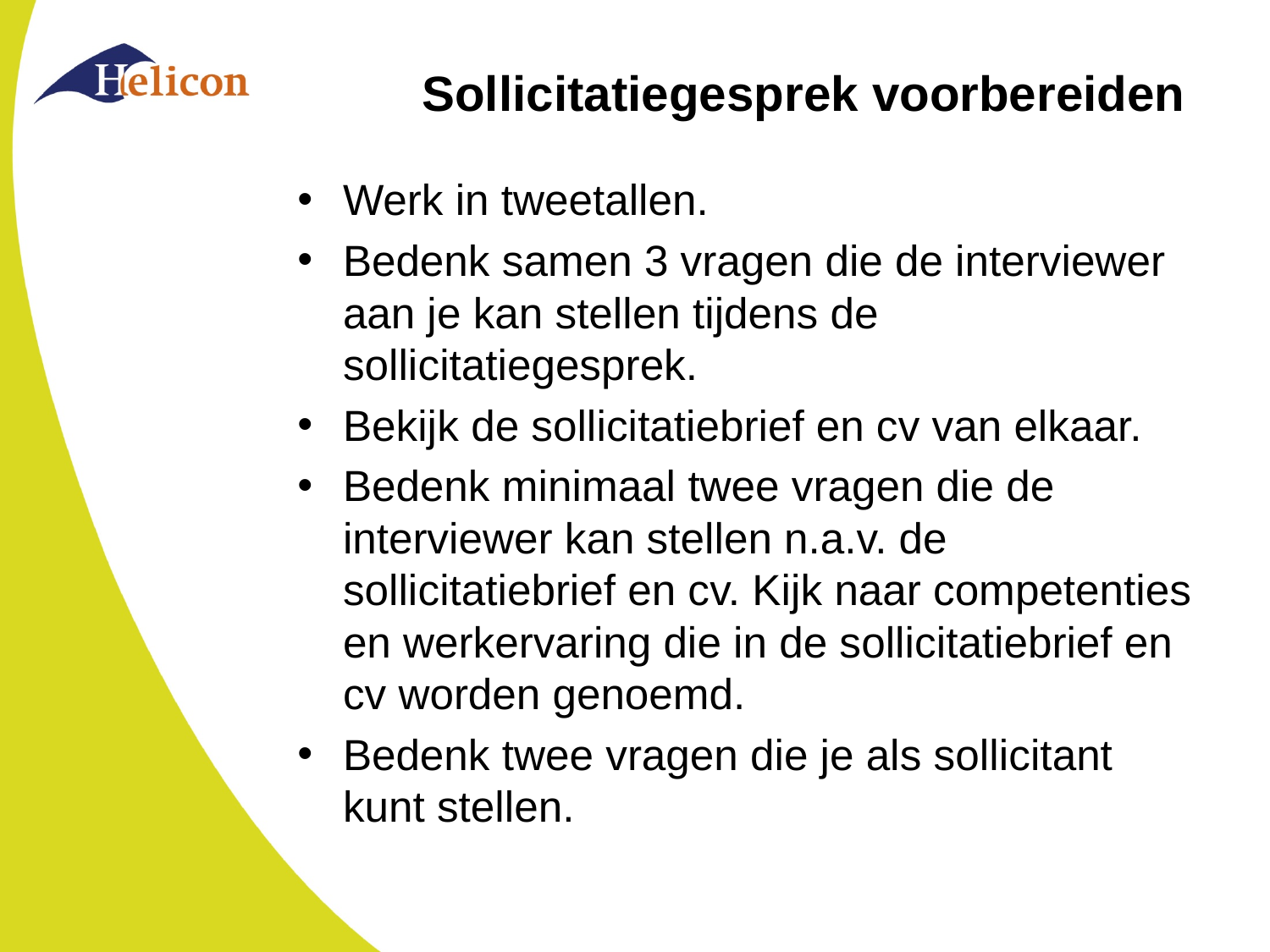

# Sollicitatiegesprek voorbereiden
Werk in tweetallen.
Bedenk samen 3 vragen die de interviewer aan je kan stellen tijdens de sollicitatiegesprek.
Bekijk de sollicitatiebrief en cv van elkaar.
Bedenk minimaal twee vragen die de interviewer kan stellen n.a.v. de sollicitatiebrief en cv. Kijk naar competenties en werkervaring die in de sollicitatiebrief en cv worden genoemd.
Bedenk twee vragen die je als sollicitant kunt stellen.